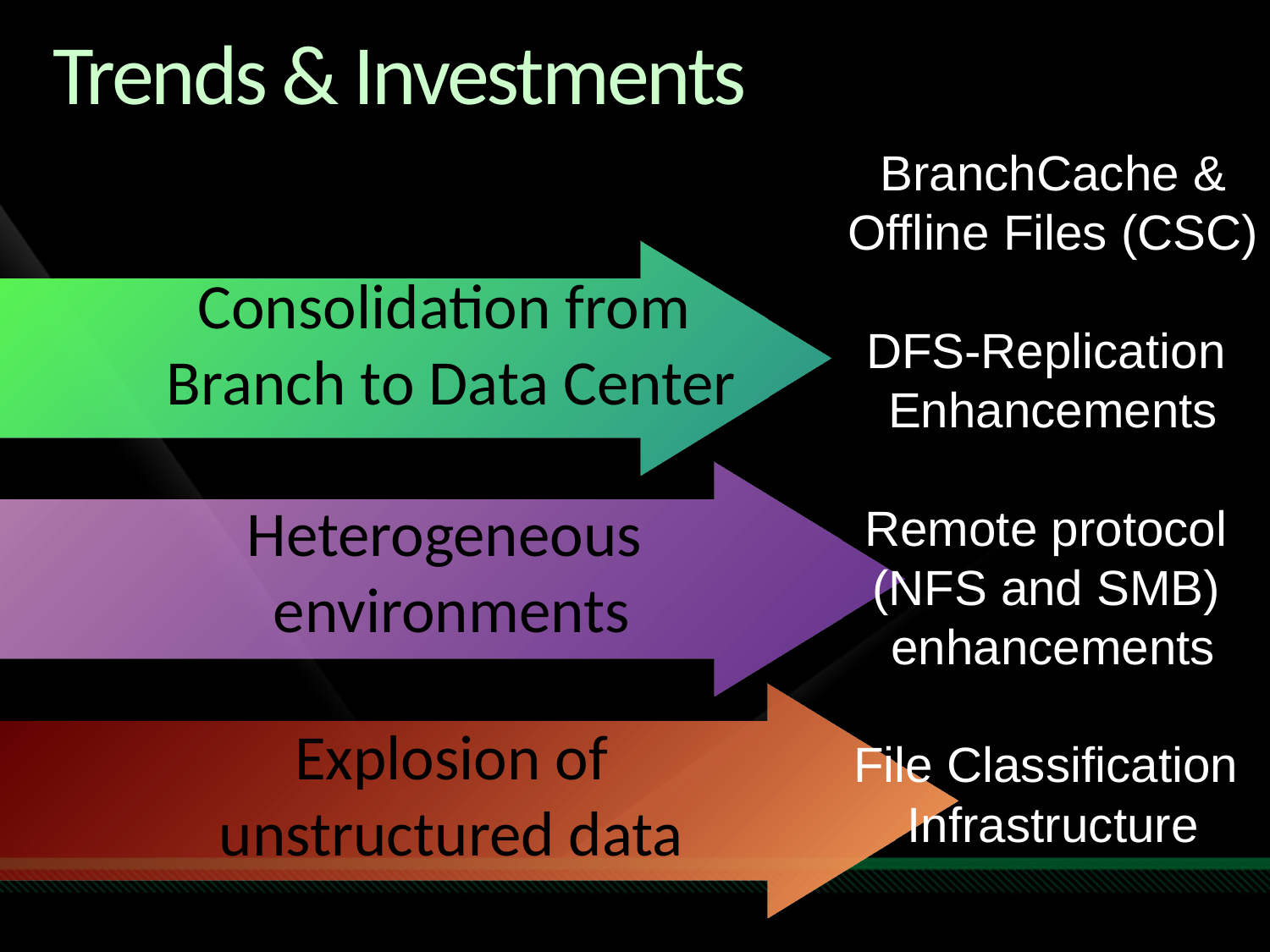

# Trends & Investments
BranchCache &
Offline Files (CSC)

DFS-Replication
Enhancements

Remote protocol
(NFS and SMB)
enhancements

File Classification
Infrastructure

Consolidation from
Branch to Data Center

Heterogeneous
environments

Explosion of
unstructured data